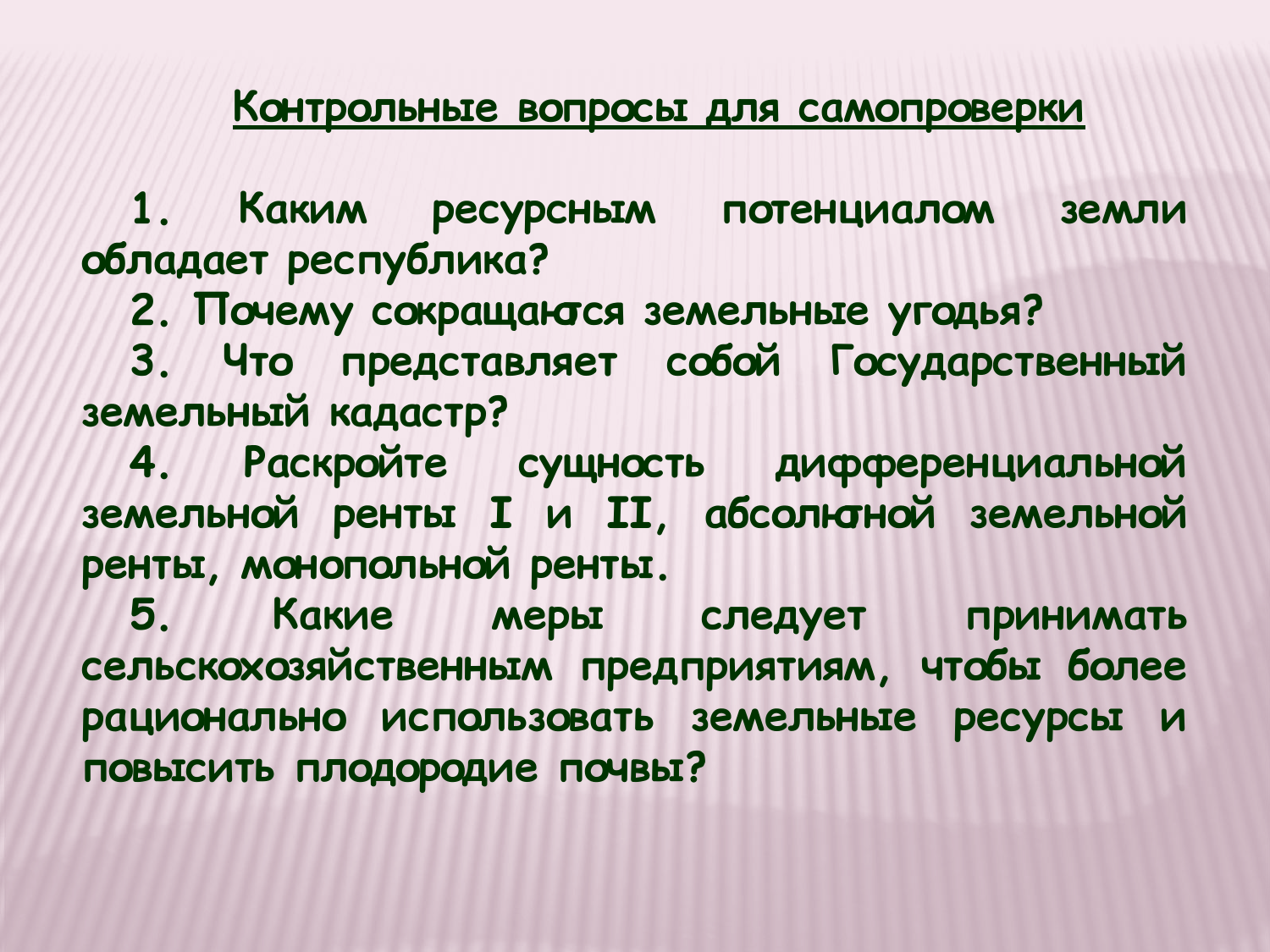

Контрольные вопросы для самопроверки

1. Каким ресурсным потенциалом земли обладает республика?
2. Почему сокращаются земельные угодья?
3. Что представляет собой Государственный земельный кадастр?
4. Раскройте сущность дифференциальной земельной ренты I и II, абсолютной земельной ренты, монопольной ренты.
5. Какие меры следует принимать сельскохозяйственным предприятиям, чтобы более рационально использовать земельные ресурсы и повысить плодородие почвы?